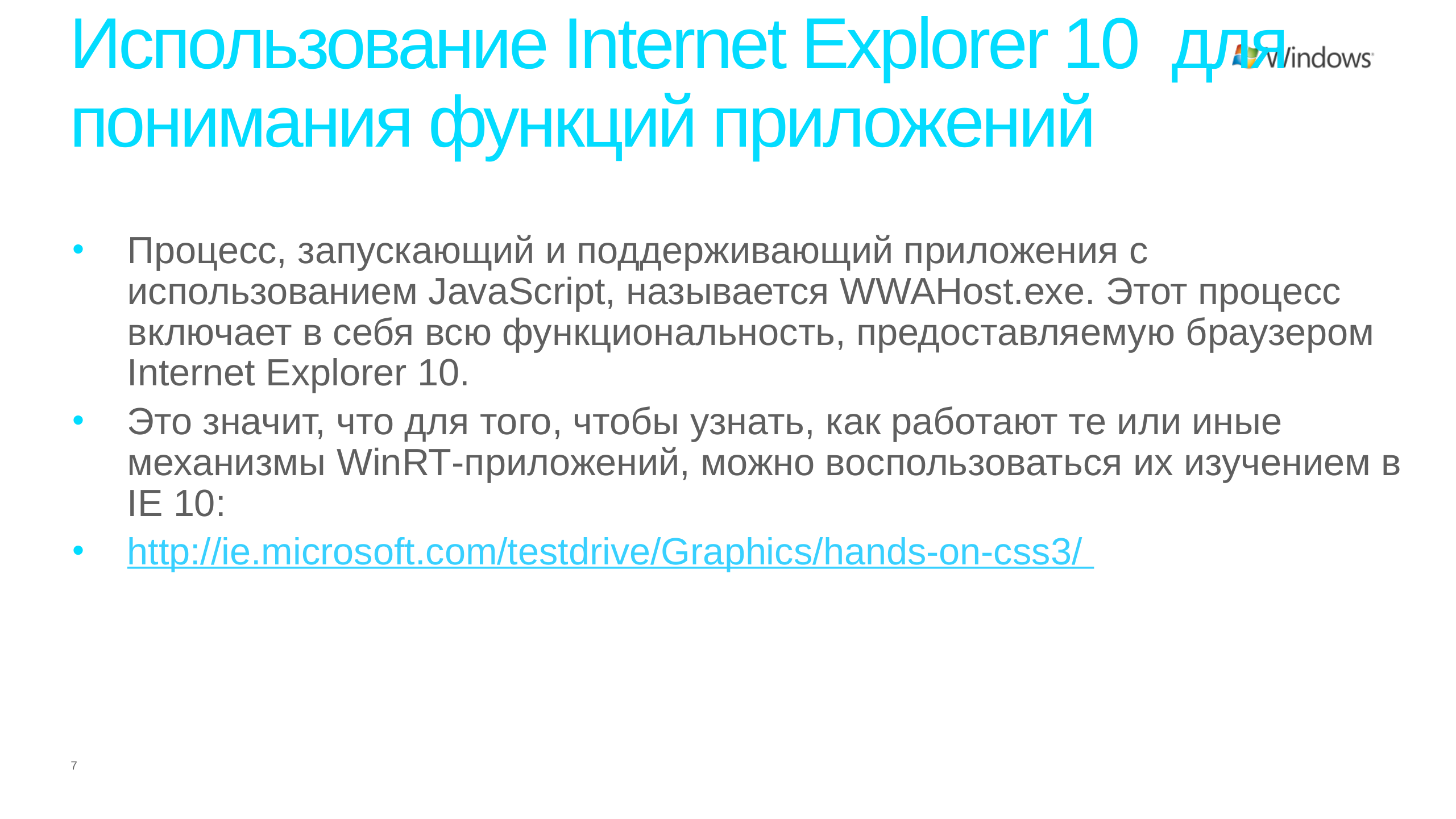

# Использование Internet Explorer 10  для понимания функций приложений

Процесс, запускающий и поддерживающий приложения с использованием JavaScript, называется WWAHost.exe. Этот процесс включает в себя всю функциональность, предоставляемую браузером Internet Explorer 10.
Это значит, что для того, чтобы узнать, как работают те или иные механизмы WinRT-приложений, можно воспользоваться их изучением в IE 10:
http://ie.microsoft.com/testdrive/Graphics/hands-on-css3/